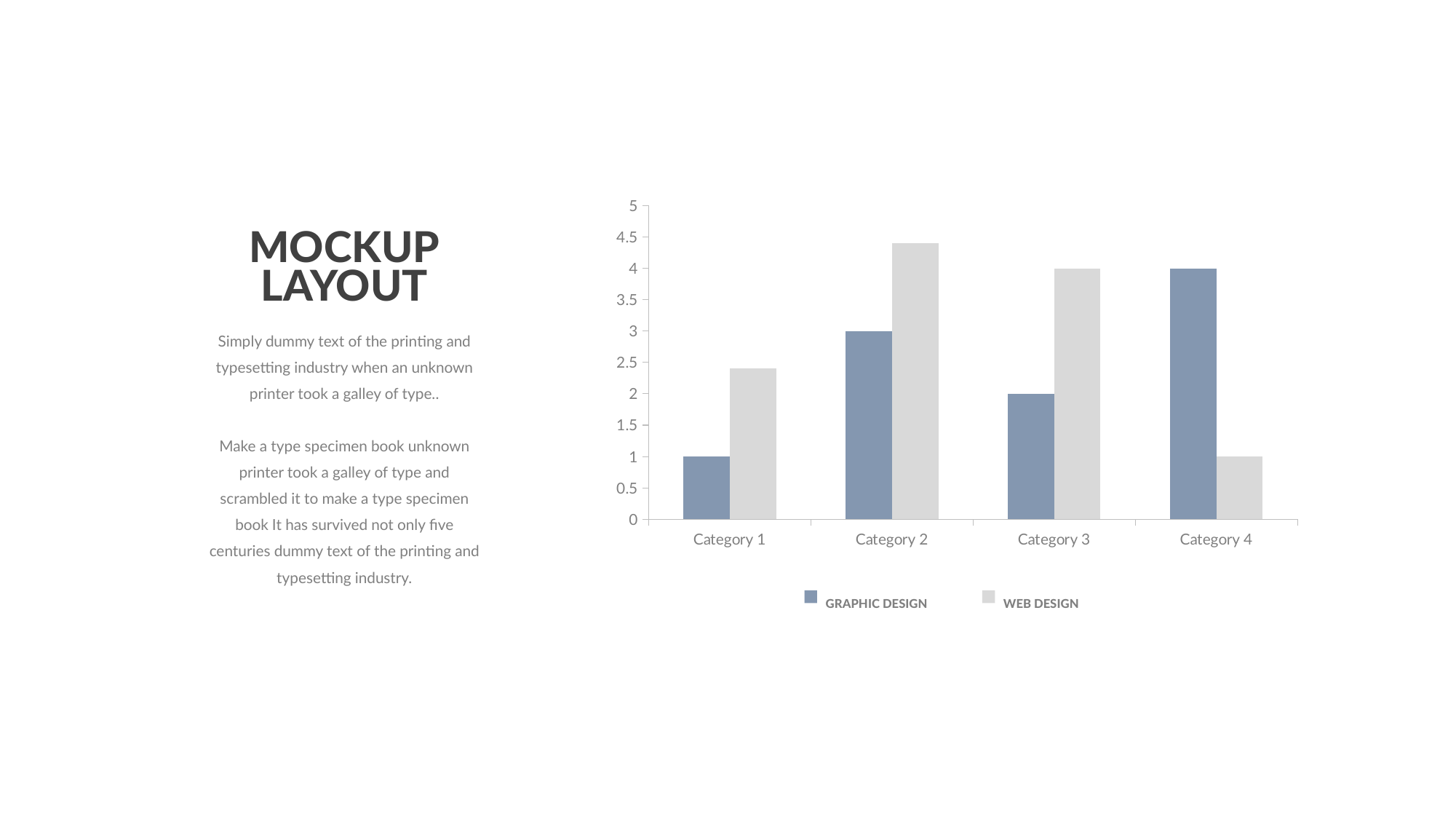

### Chart

| Category | Series 1 | Series 2 |
|---|---|---|
| Category 1 | 1.0 | 2.4 |
| Category 2 | 3.0 | 4.4 |
| Category 3 | 2.0 | 4.0 |
| Category 4 | 4.0 | 1.0 |
MOCKUP
LAYOUT

Simply dummy text of the printing and typesetting industry when an unknown printer took a galley of type..

Make a type specimen book unknown printer took a galley of type and scrambled it to make a type specimen book It has survived not only five centuries dummy text of the printing and typesetting industry.

GRAPHIC DESIGN
WEB DESIGN